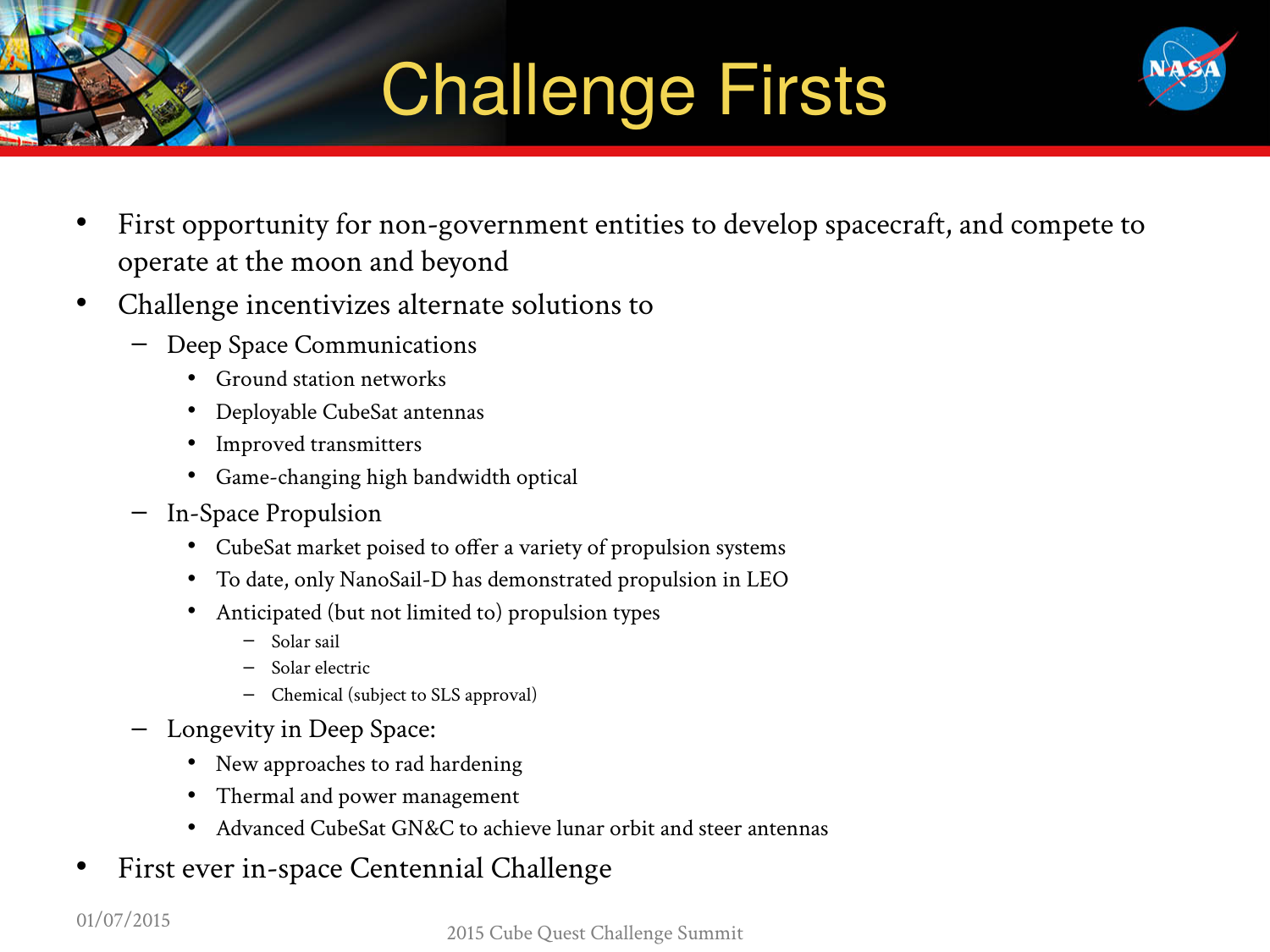

# Challenge Firsts
First opportunity for non-government entities to develop spacecraft, and compete to operate at the moon and beyond
Challenge incentivizes alternate solutions to
Deep Space Communications
Ground station networks
Deployable CubeSat antennas
Improved transmitters
Game-changing high bandwidth optical
In-Space Propulsion
CubeSat market poised to offer a variety of propulsion systems
To date, only NanoSail-D has demonstrated propulsion in LEO
Anticipated (but not limited to) propulsion types
Solar sail
Solar electric
Chemical (subject to SLS approval)
Longevity in Deep Space:
New approaches to rad hardening
Thermal and power management
Advanced CubeSat GN&C to achieve lunar orbit and steer antennas
First ever in-space Centennial Challenge

01/07/2015
2015 Cube Quest Challenge Summit